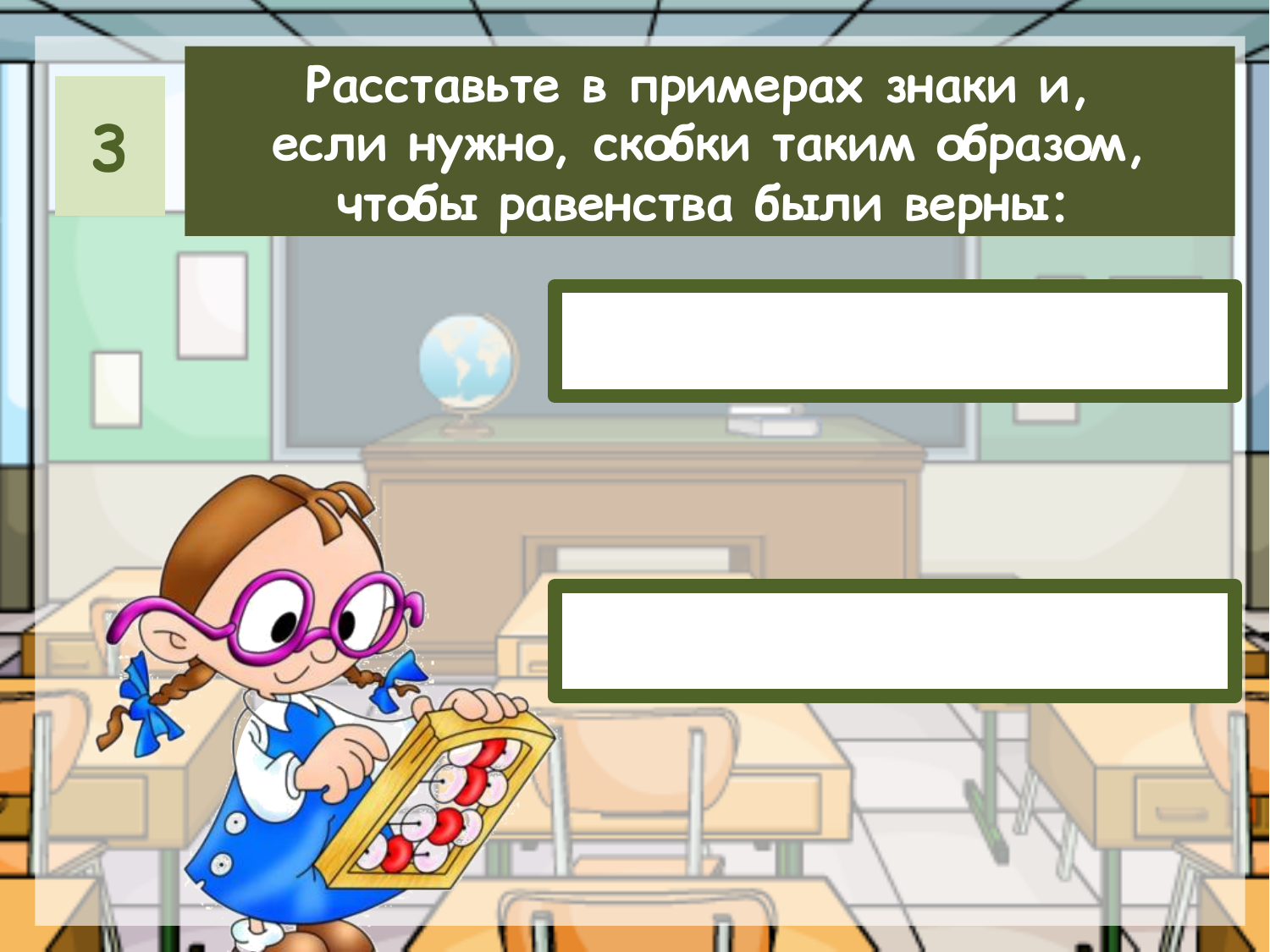

Расставьте в примерах знаки и,
если нужно, скобки таким образом,
чтобы равенства были верны:
3
1·2·3-4=2
1 2 3 4 = 2

6·6-(6+6)=24
6 6 6 6 = 24